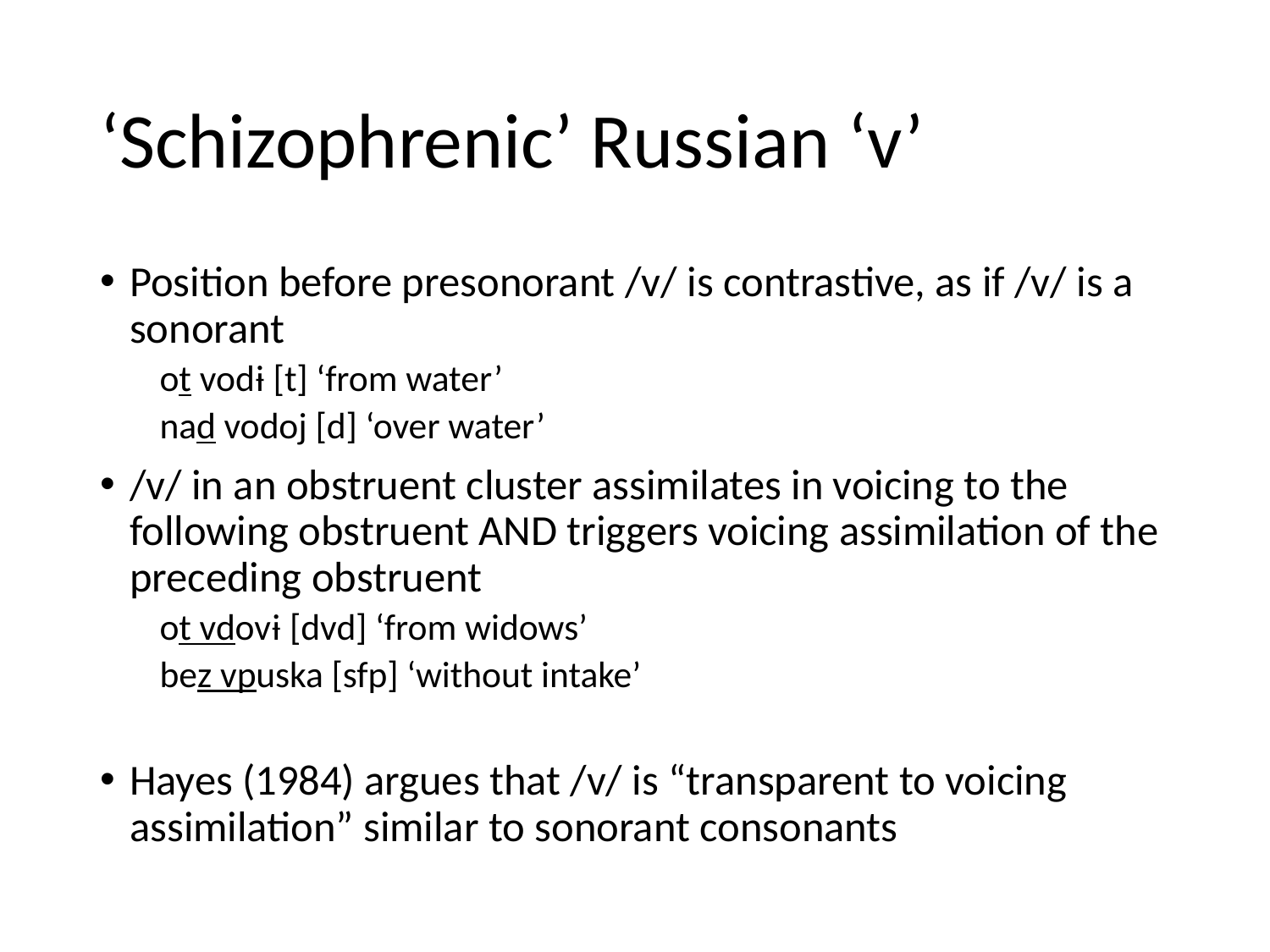

# ‘Schizophrenic’ Russian ‘v’
Position before presonorant /v/ is contrastive, as if /v/ is a sonorant
ot vodɨ [t] ‘from water’
nad vodoj [d] ‘over water’
/v/ in an obstruent cluster assimilates in voicing to the following obstruent AND triggers voicing assimilation of the preceding obstruent
ot vdovɨ [dvd] ‘from widows’
bez vpuska [sfp] ‘without intake’

Hayes (1984) argues that /v/ is “transparent to voicing assimilation” similar to sonorant consonants